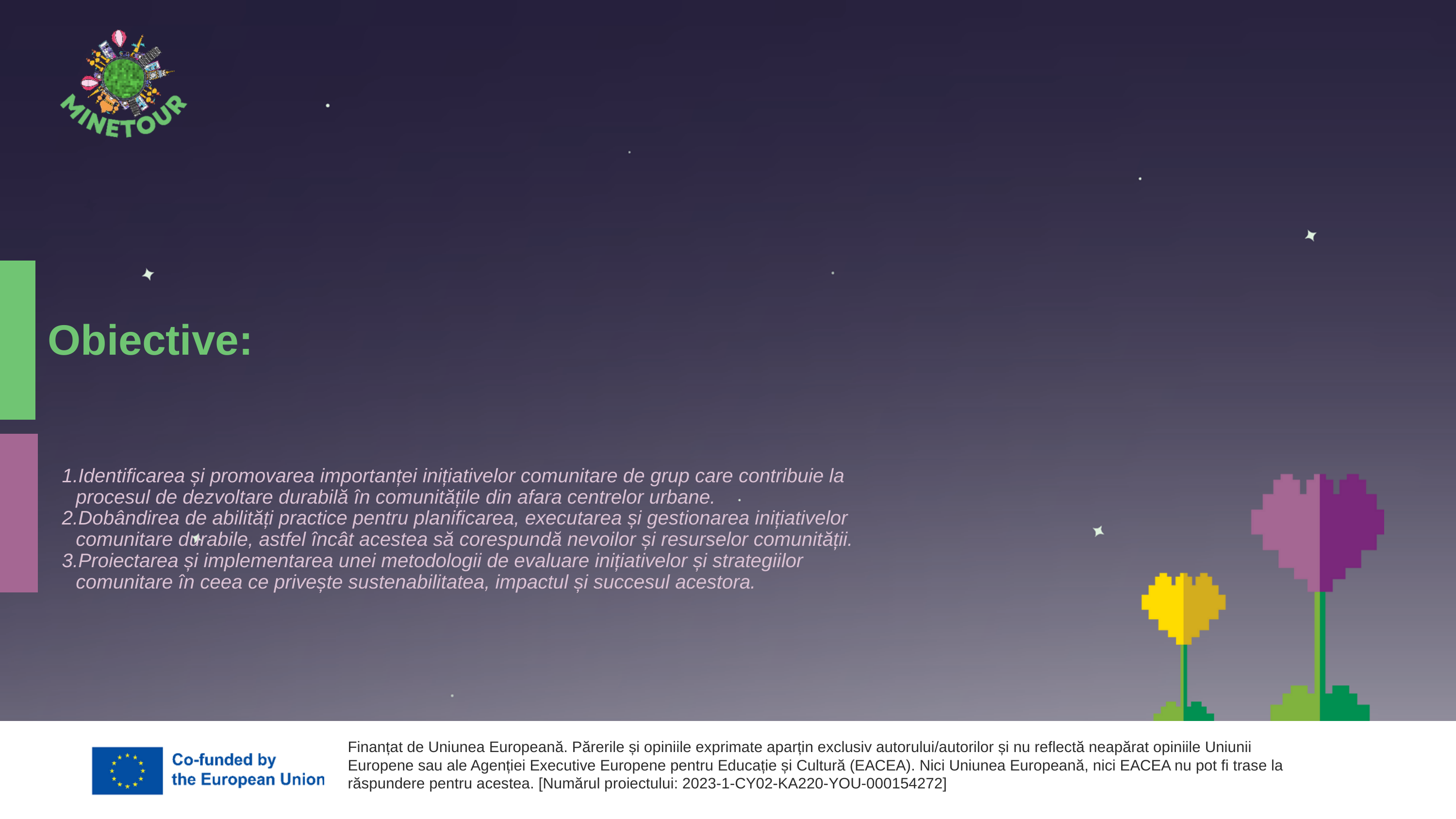

Obiective:

Identificarea și promovarea importanței inițiativelor comunitare de grup care contribuie la procesul de dezvoltare durabilă în comunitățile din afara centrelor urbane.
Dobândirea de abilități practice pentru planificarea, executarea și gestionarea inițiativelor comunitare durabile, astfel încât acestea să corespundă nevoilor și resurselor comunității.
Proiectarea și implementarea unei metodologii de evaluare inițiativelor și strategiilor comunitare în ceea ce privește sustenabilitatea, impactul și succesul acestora.

Finanțat de Uniunea Europeană. Părerile și opiniile exprimate aparțin exclusiv autorului/autorilor și nu reflectă neapărat opiniile Uniunii Europene sau ale Agenției Executive Europene pentru Educație și Cultură (EACEA). Nici Uniunea Europeană, nici EACEA nu pot fi trase la răspundere pentru acestea. [Numărul proiectului: 2023-1-CY02-KA220-YOU-000154272]